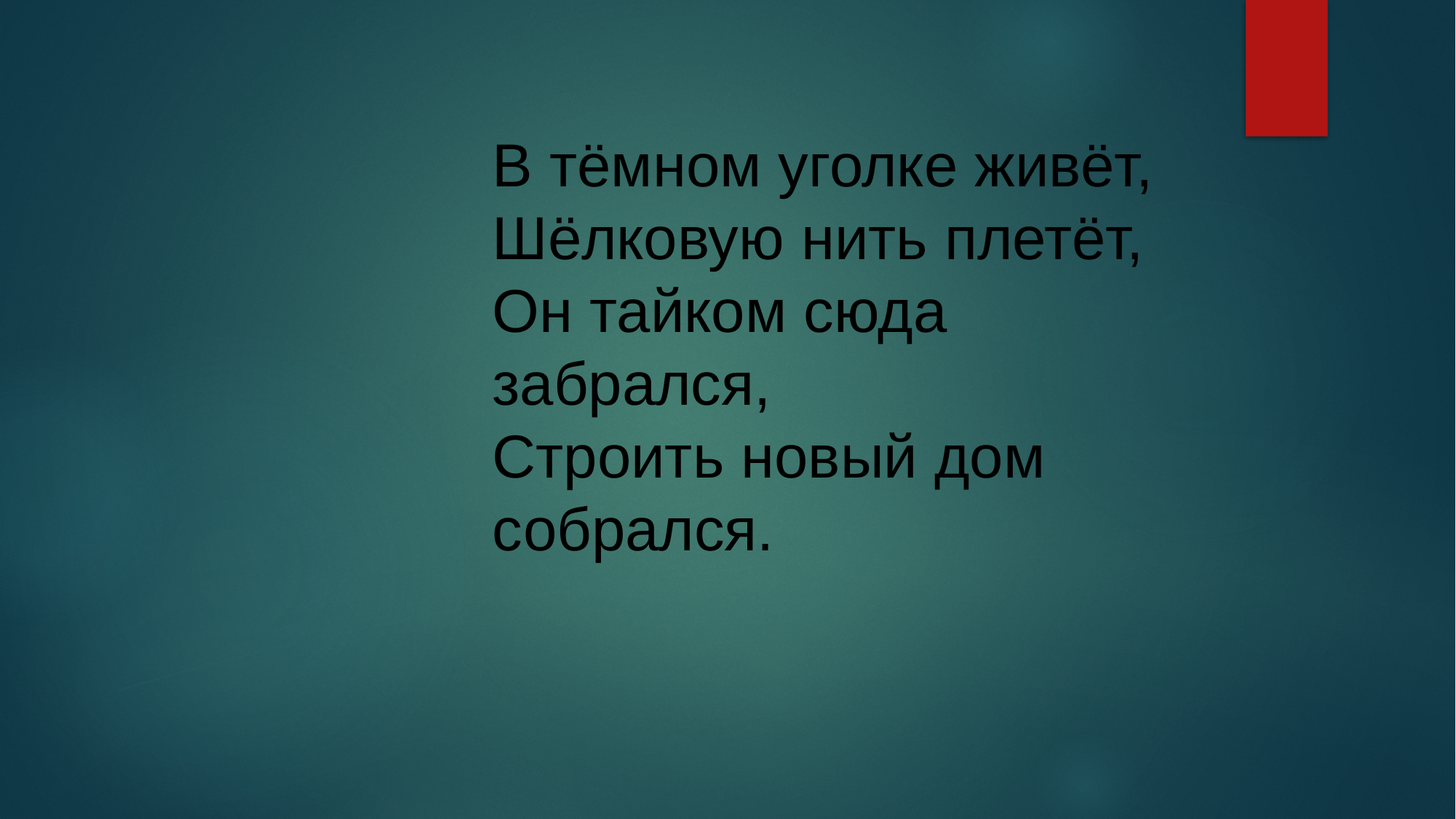

В тёмном уголке живёт, 
Шёлковую нить плетёт, 
Он тайком сюда забрался, 
Строить новый дом собрался.